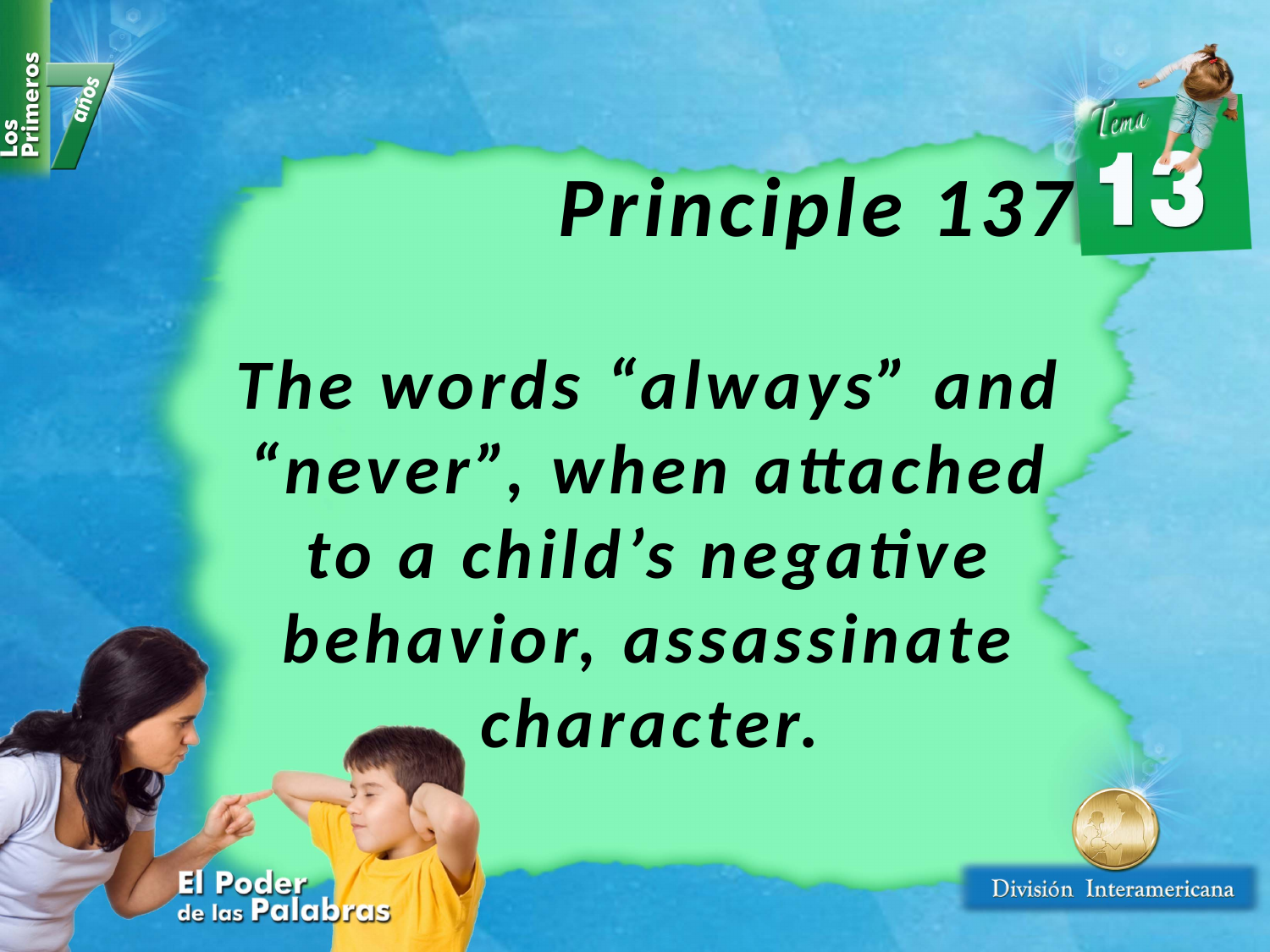

Principle 137

The words “always” and “never”, when attached to a child’s negative behavior, assassinate character.